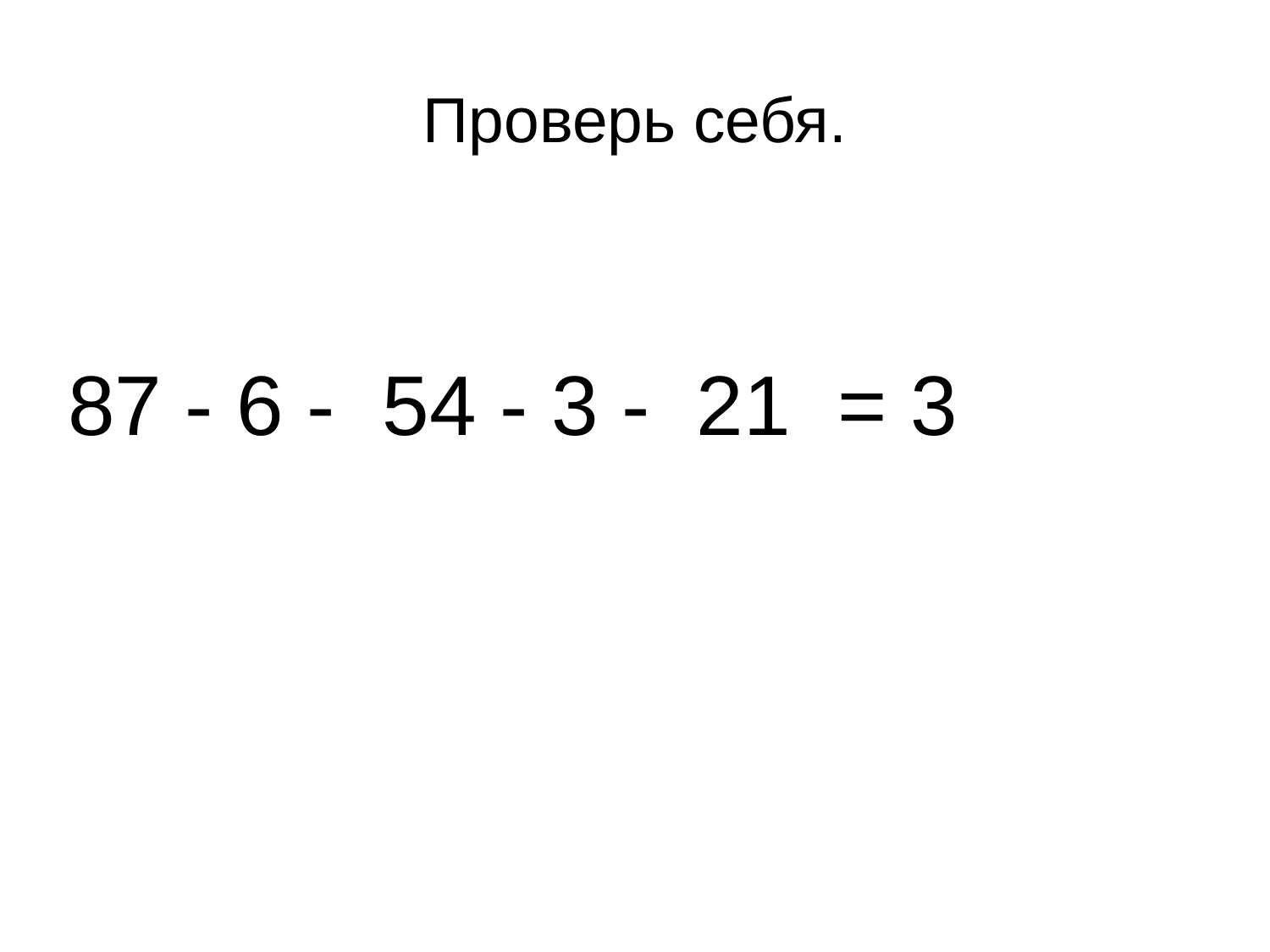

# Проверь себя.

87 - 6 -  54 - 3 -  21  = 3